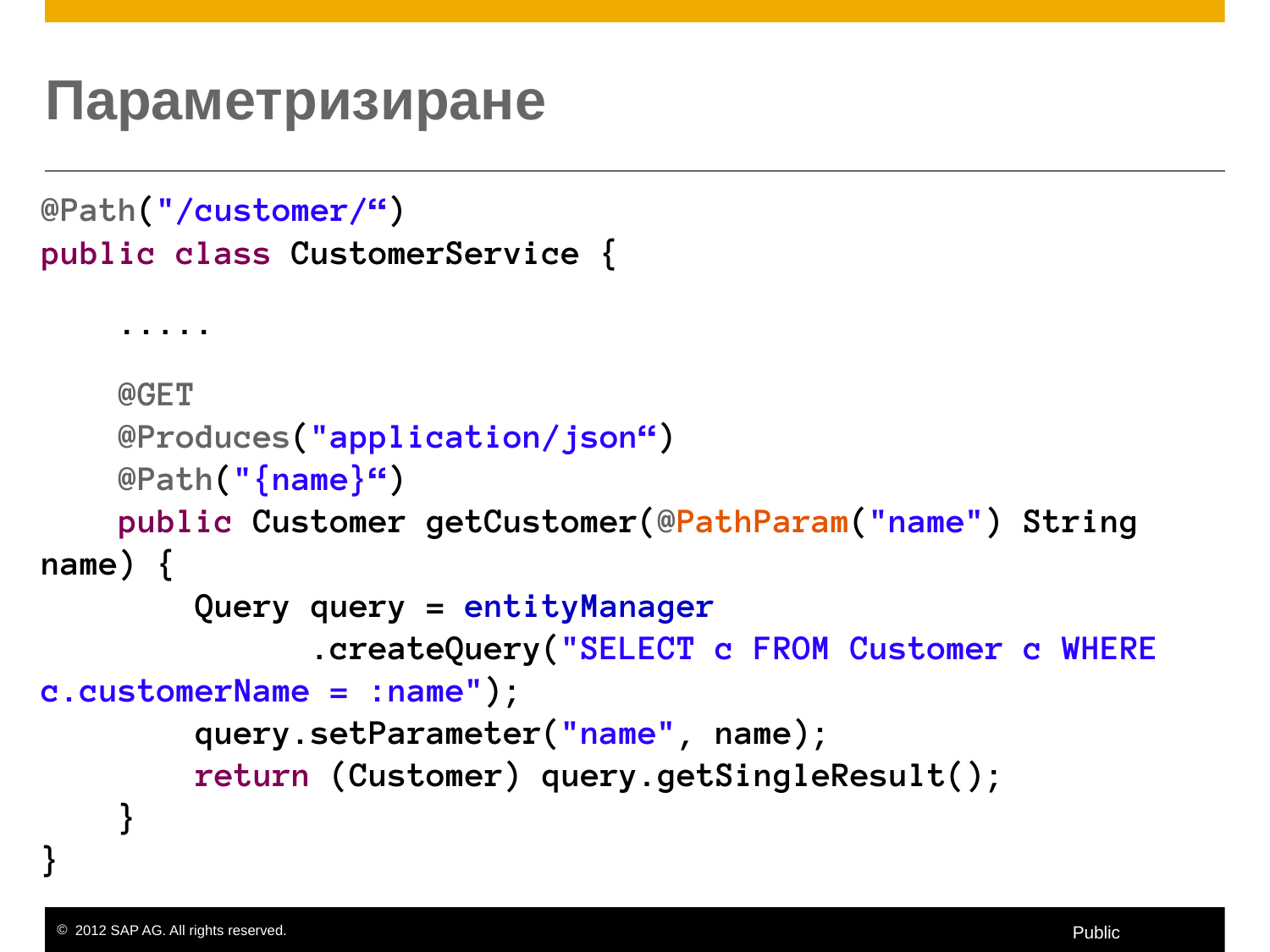

# Параметризиране
@Path("/customer/“)
public class CustomerService {
    .....
    @GET
    @Produces("application/json“)
    @Path("{name}“)
    public Customer getCustomer(@PathParam("name") String name) {
        Query query = entityManager
              .createQuery("SELECT c FROM Customer c WHERE c.customerName = :name");
        query.setParameter("name", name);
        return (Customer) query.getSingleResult();
    }
}